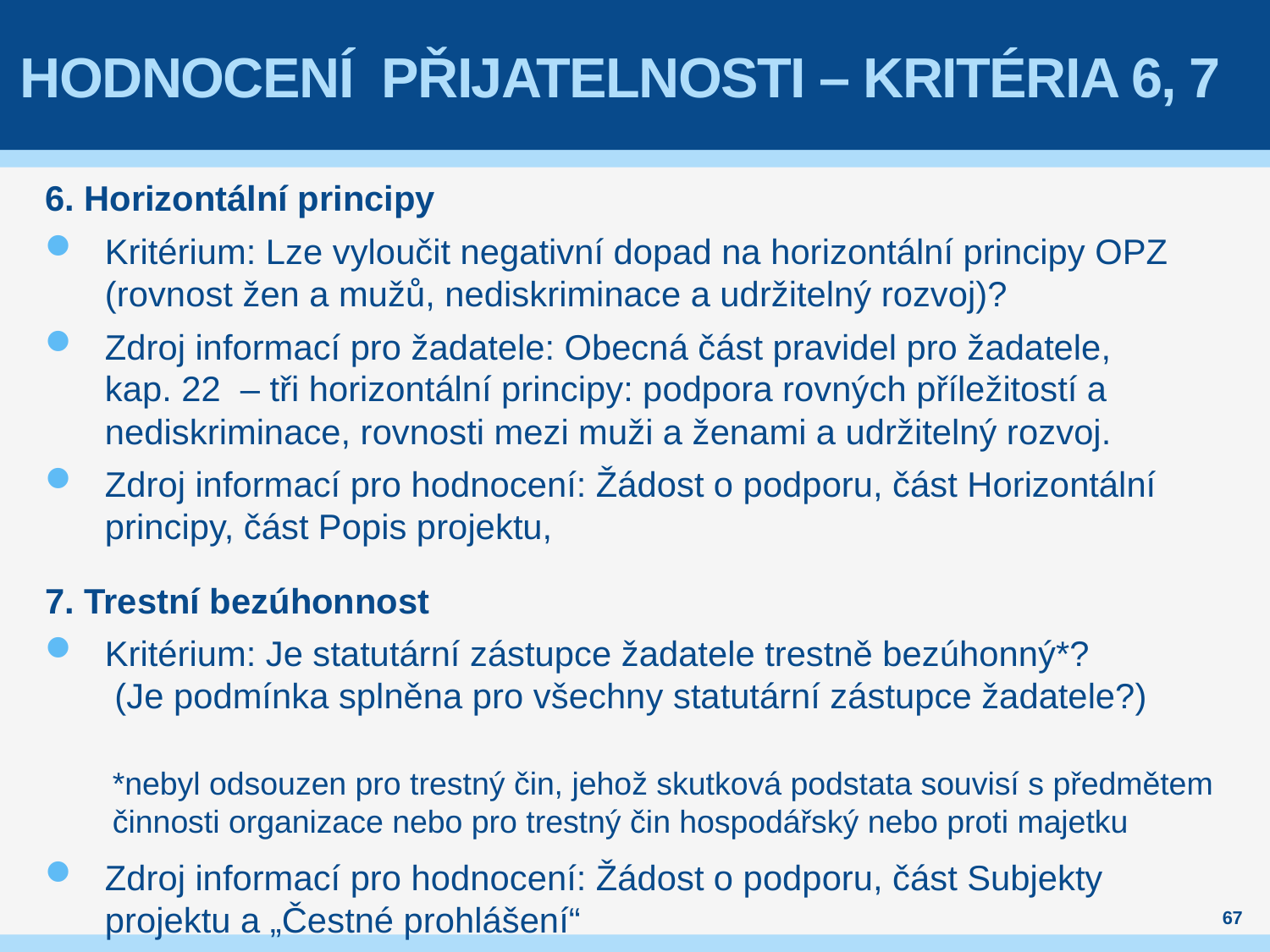

# hodnocení  přijatelnosti – kritéria 6, 7
6. Horizontální principy
Kritérium: Lze vyloučit negativní dopad na horizontální principy OPZ (rovnost žen a mužů, nediskriminace a udržitelný rozvoj)?
Zdroj informací pro žadatele: Obecná část pravidel pro žadatele,        kap. 22  – tři horizontální principy: podpora rovných příležitostí a nediskriminace, rovnosti mezi muži a ženami a udržitelný rozvoj.
Zdroj informací pro hodnocení: Žádost o podporu, část Horizontální principy, část Popis projektu,
7. Trestní bezúhonnost
Kritérium: Je statutární zástupce žadatele trestně bezúhonný*?                (Je podmínka splněna pro všechny statutární zástupce žadatele?)
*nebyl odsouzen pro trestný čin, jehož skutková podstata souvisí s předmětem činnosti organizace nebo pro trestný čin hospodářský nebo proti majetku
Zdroj informací pro hodnocení: Žádost o podporu, část Subjekty projektu a „Čestné prohlášení“

67